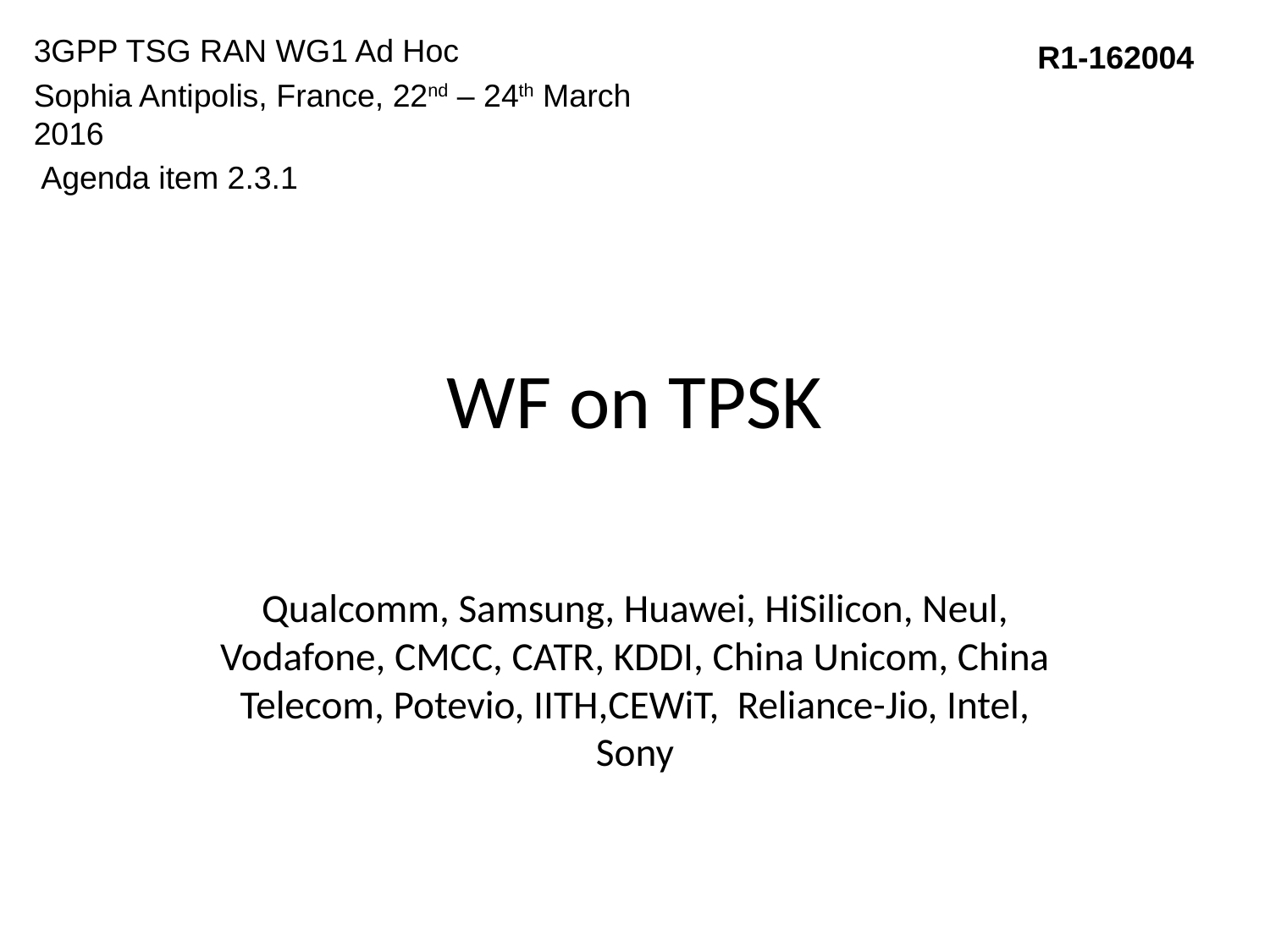

3GPP TSG RAN WG1 Ad Hoc
Sophia Antipolis, France, 22nd – 24th March 2016
 Agenda item 2.3.1
R1-162004
# WF on TPSK
Qualcomm, Samsung, Huawei, HiSilicon, Neul, Vodafone, CMCC, CATR, KDDI, China Unicom, China Telecom, Potevio, IITH,CEWiT,  Reliance-Jio, Intel, Sony